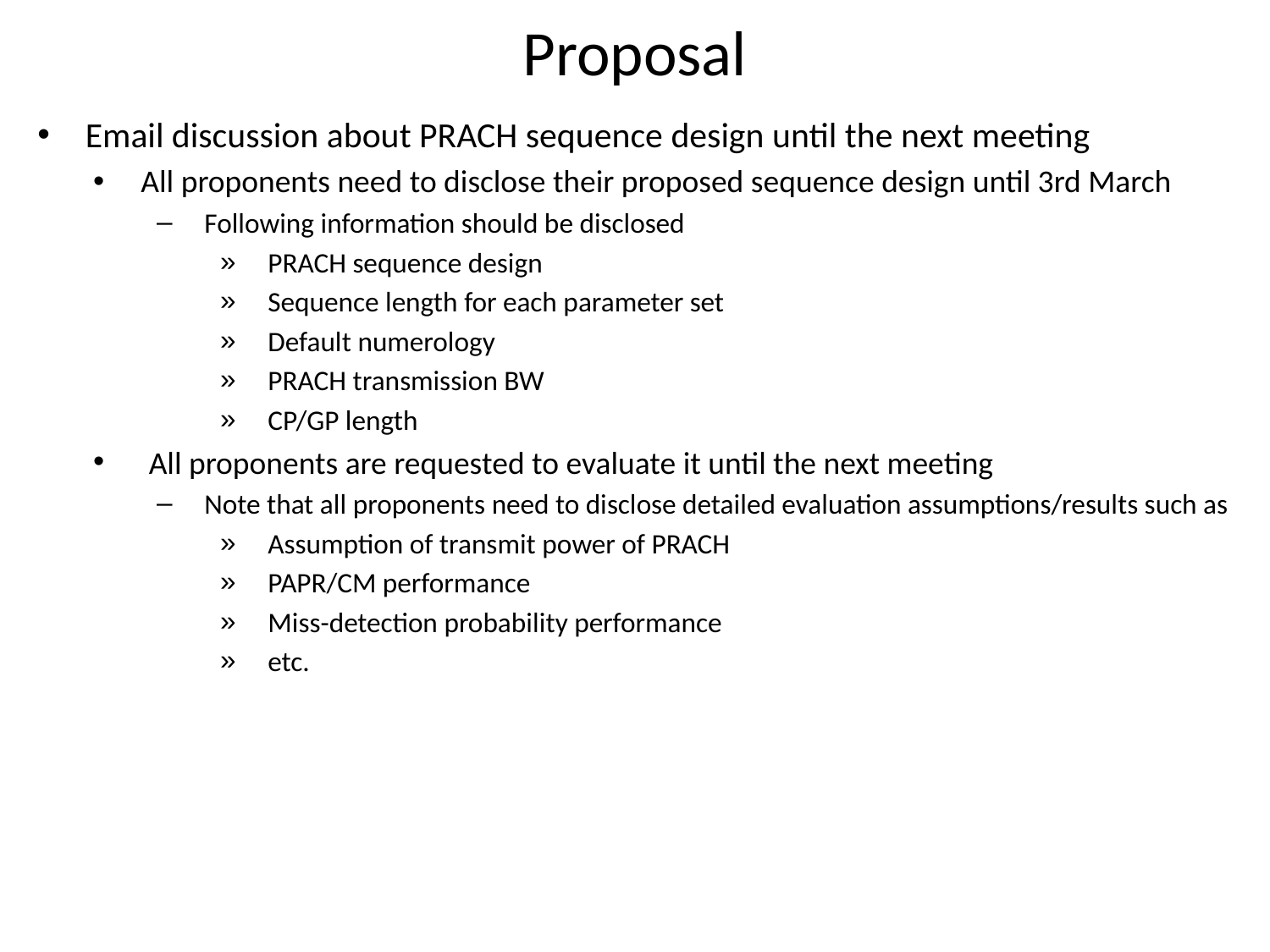

# Proposal
Email discussion about PRACH sequence design until the next meeting
All proponents need to disclose their proposed sequence design until 3rd March
Following information should be disclosed
PRACH sequence design
Sequence length for each parameter set
Default numerology
PRACH transmission BW
CP/GP length
All proponents are requested to evaluate it until the next meeting
Note that all proponents need to disclose detailed evaluation assumptions/results such as
Assumption of transmit power of PRACH
PAPR/CM performance
Miss-detection probability performance
etc.